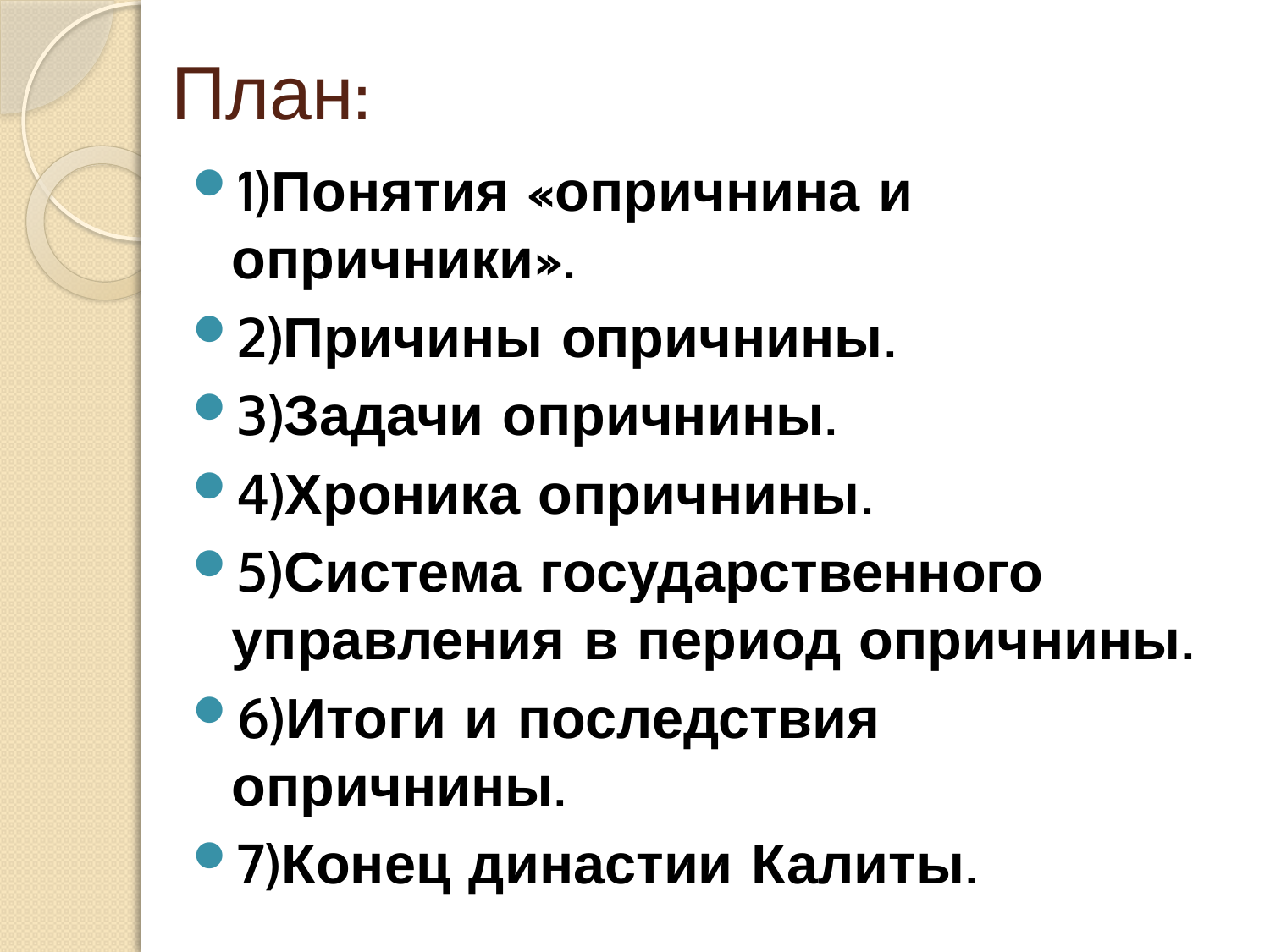

# План:
1)Понятия «опричнина и опричники».
2)Причины опричнины.
3)Задачи опричнины.
4)Хроника опричнины.
5)Система государственного управления в период опричнины.
6)Итоги и последствия опричнины.
7)Конец династии Калиты.